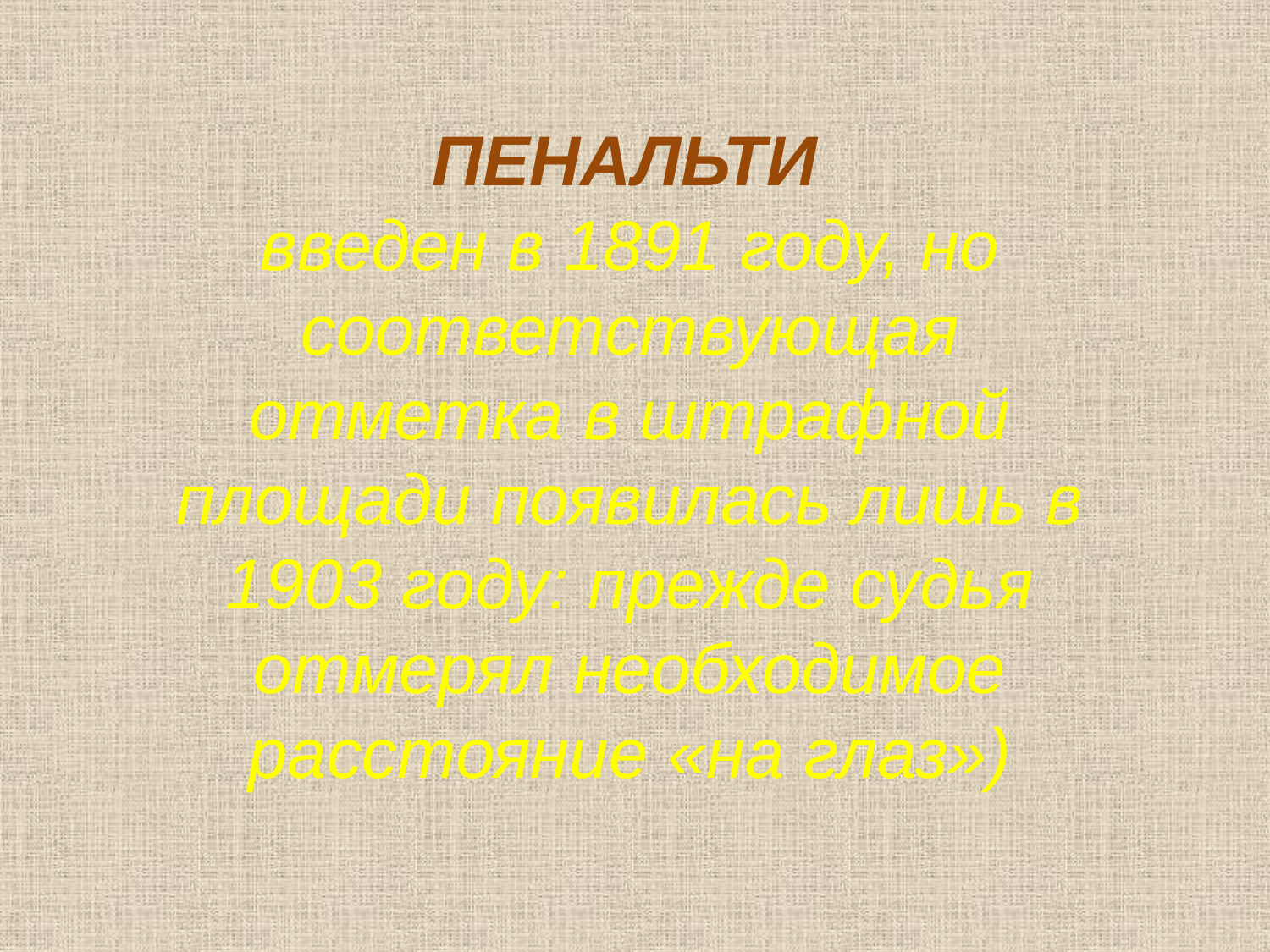

ПЕНАЛЬТИ
введен в 1891 году, но соответствующая отметка в штрафной площади появилась лишь в 1903 году: прежде судья отмерял необходимое расстояние «на глаз»)